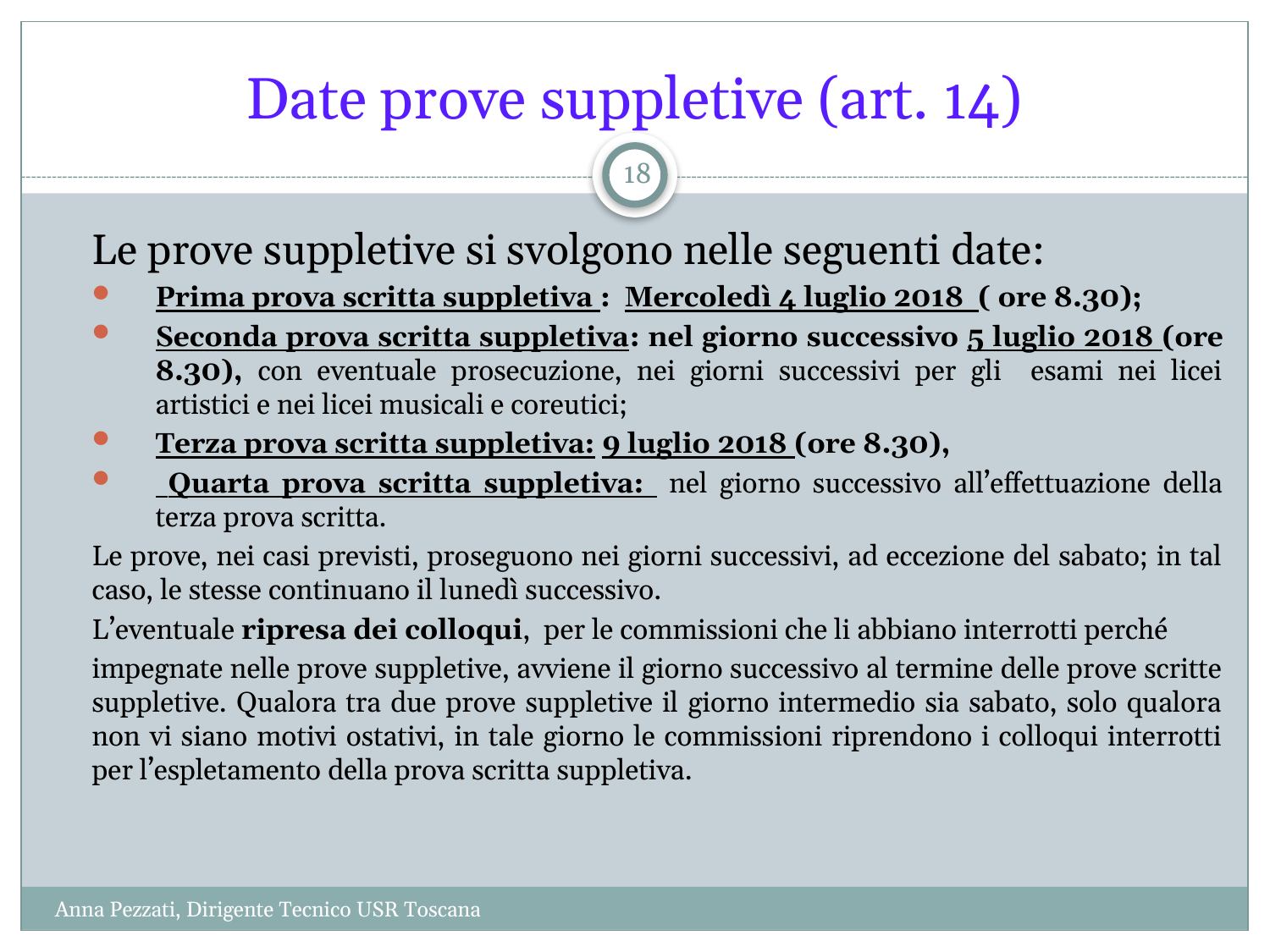

# Date prove suppletive (art. 14)
18
Le prove suppletive si svolgono nelle seguenti date:
Prima prova scritta suppletiva :  Mercoledì 4 luglio 2018  ( ore 8.30);
Seconda prova scritta suppletiva: nel giorno successivo 5 luglio 2018 (ore 8.30), con eventuale prosecuzione, nei giorni successivi per gli  esami nei licei artistici e nei licei musicali e coreutici;
Terza prova scritta suppletiva: 9 luglio 2018 (ore 8.30),
 Quarta prova scritta suppletiva:  nel giorno successivo all’effettuazione della terza prova scritta.
Le prove, nei casi previsti, proseguono nei giorni successivi, ad eccezione del sabato; in tal caso, le stesse continuano il lunedì successivo.
L’eventuale ripresa dei colloqui,  per le commissioni che li abbiano interrotti perché
impegnate nelle prove suppletive, avviene il giorno successivo al termine delle prove scritte suppletive. Qualora tra due prove suppletive il giorno intermedio sia sabato, solo qualora non vi siano motivi ostativi, in tale giorno le commissioni riprendono i colloqui interrotti per l’espletamento della prova scritta suppletiva.
Anna Pezzati, Dirigente Tecnico USR Toscana